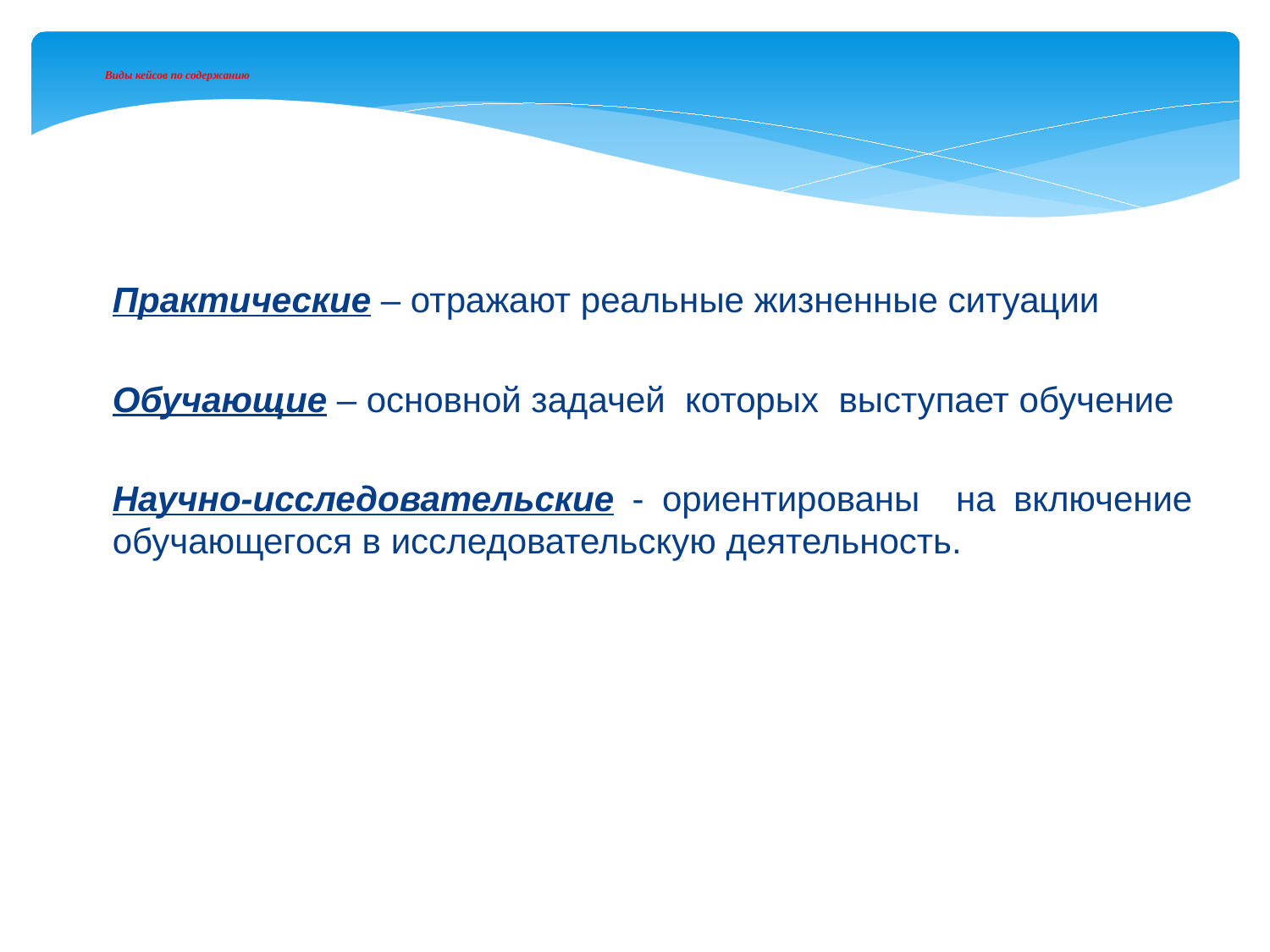

Виды кейсов по содержанию
Практические – отражают реальные жизненные ситуации

Обучающие – основной задачей  которых  выступает обучение

Научно-исследовательские - ориентированы  на включение обучающегося в исследовательскую деятельность.